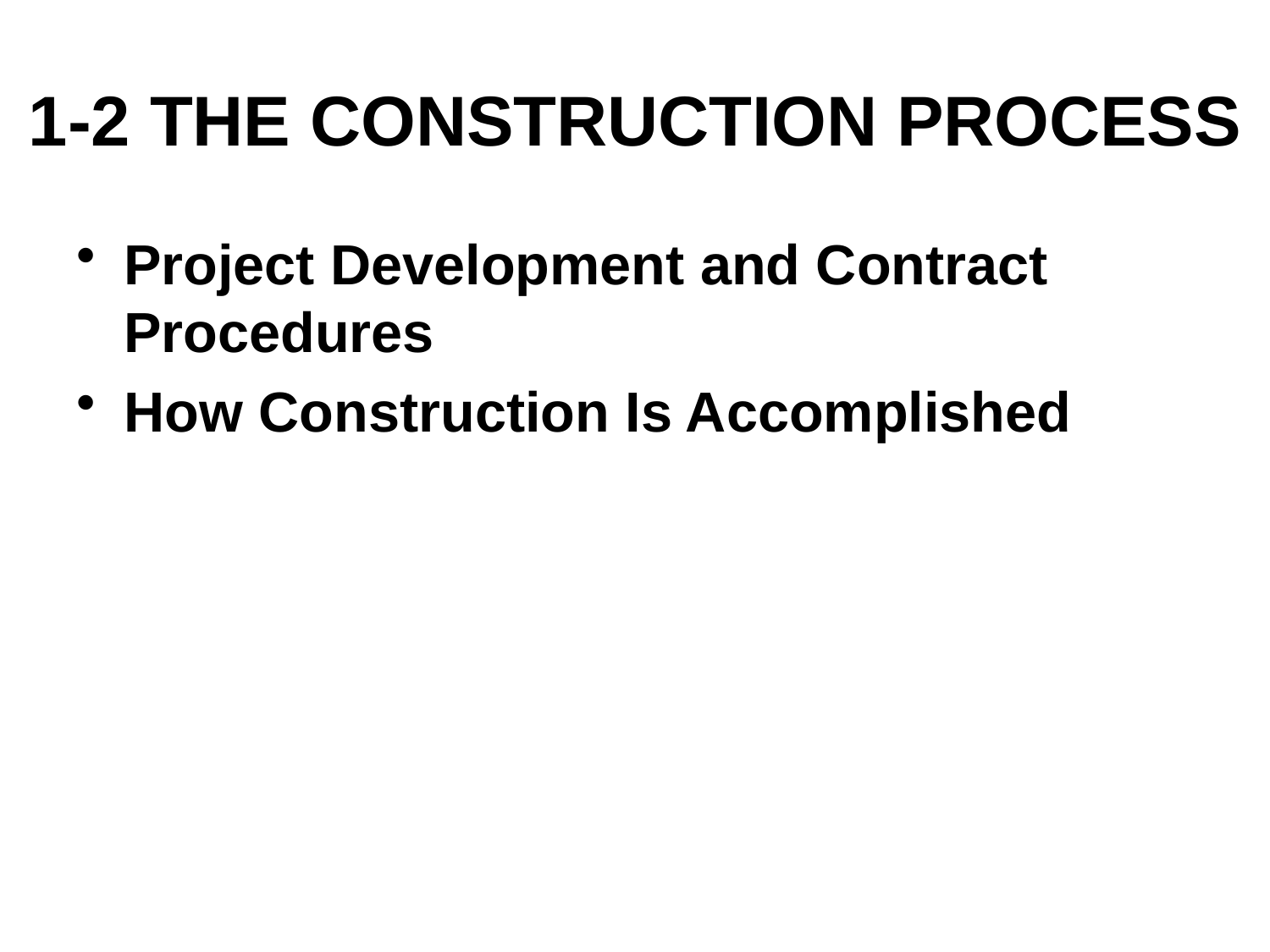

# 1-2 THE CONSTRUCTION PROCESS
Project Development and Contract Procedures
How Construction Is Accomplished